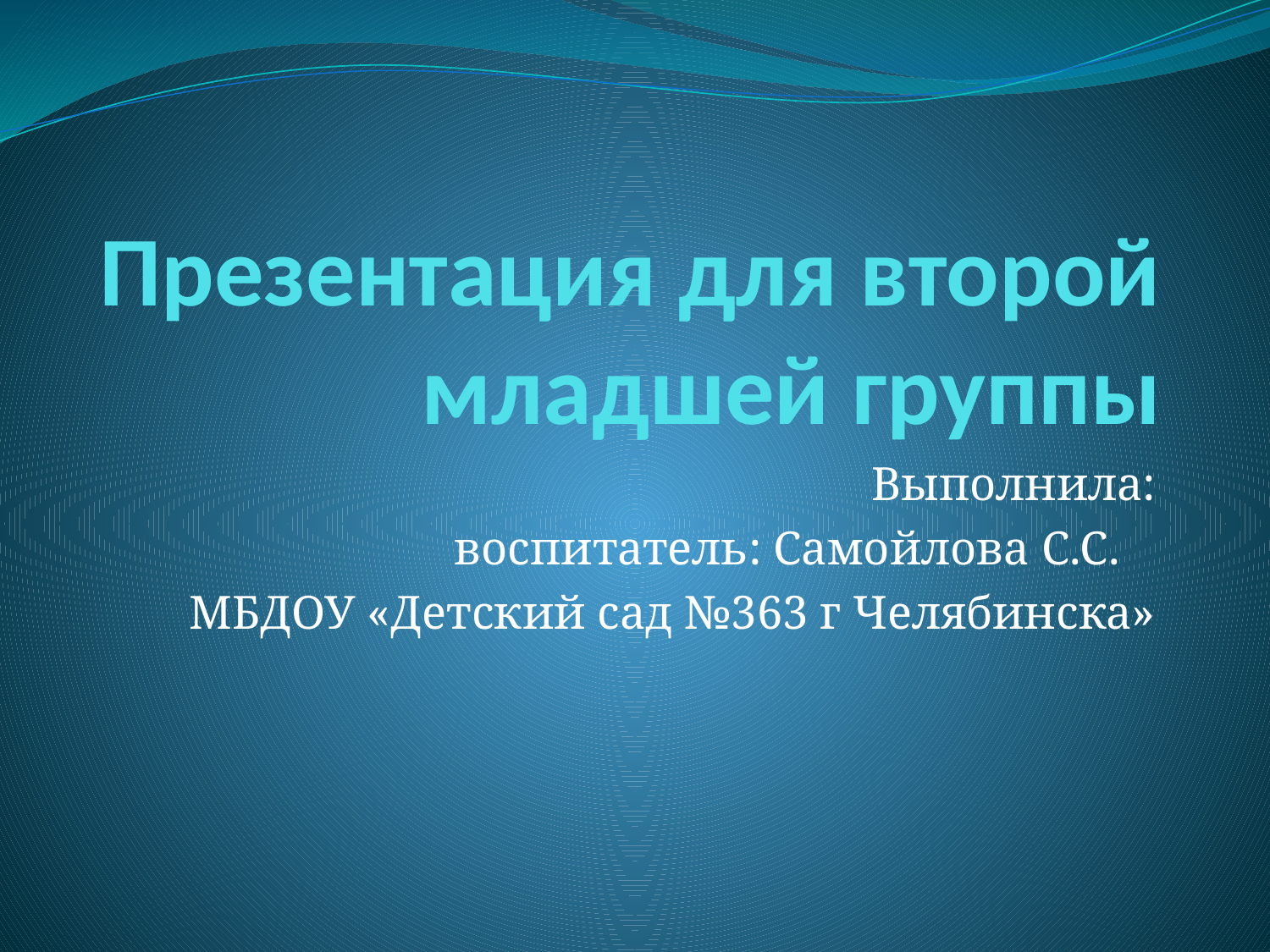

# Презентация для второй младшей группы
Выполнила:
 воспитатель: Самойлова С.С.
 МБДОУ «Детский сад №363 г Челябинска»